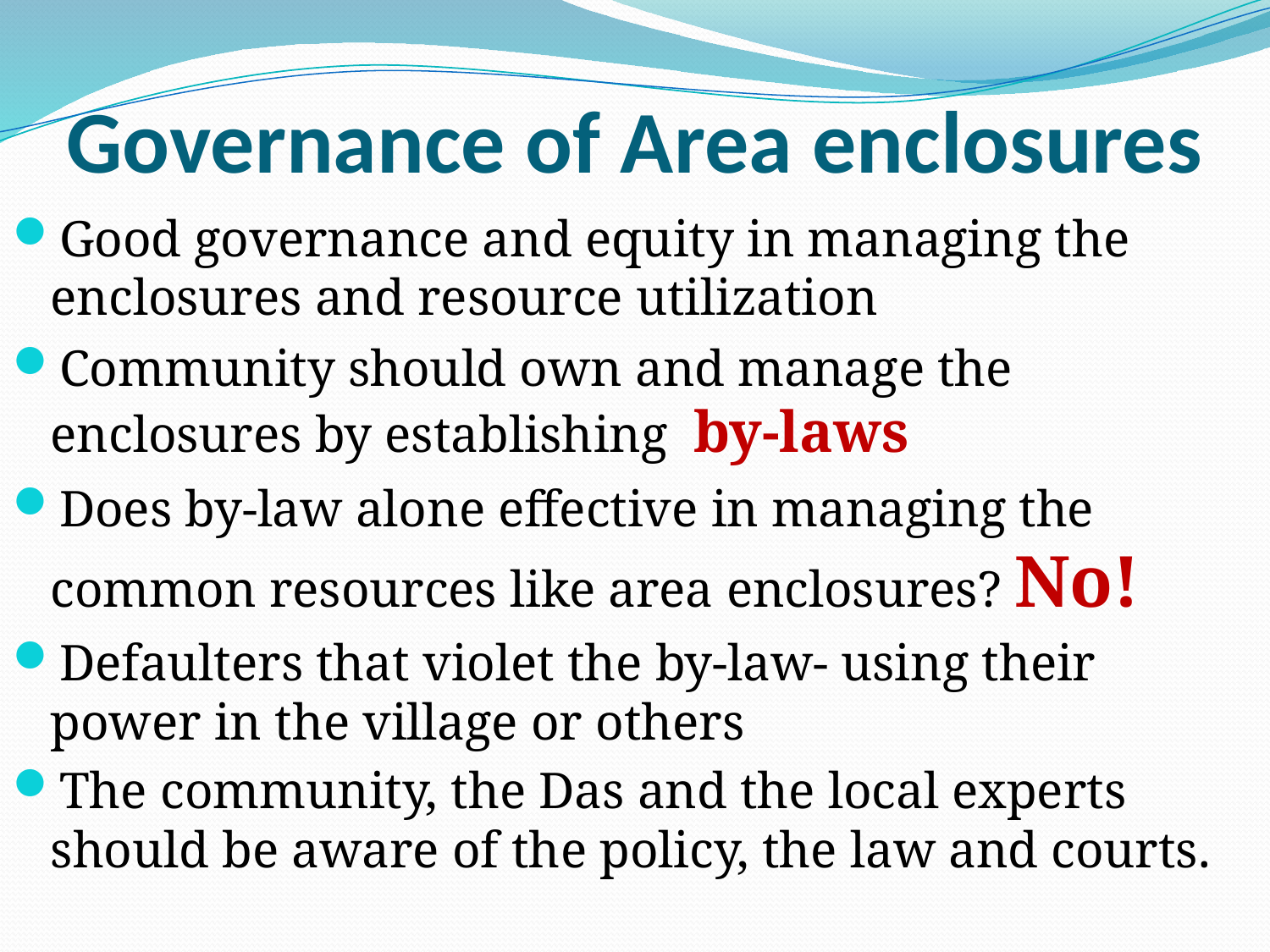

# Governance of Area enclosures
Good governance and equity in managing the enclosures and resource utilization
Community should own and manage the enclosures by establishing  by-laws
Does by-law alone effective in managing the common resources like area enclosures? No!
Defaulters that violet the by-law- using their power in the village or others
The community, the Das and the local experts should be aware of the policy, the law and courts.